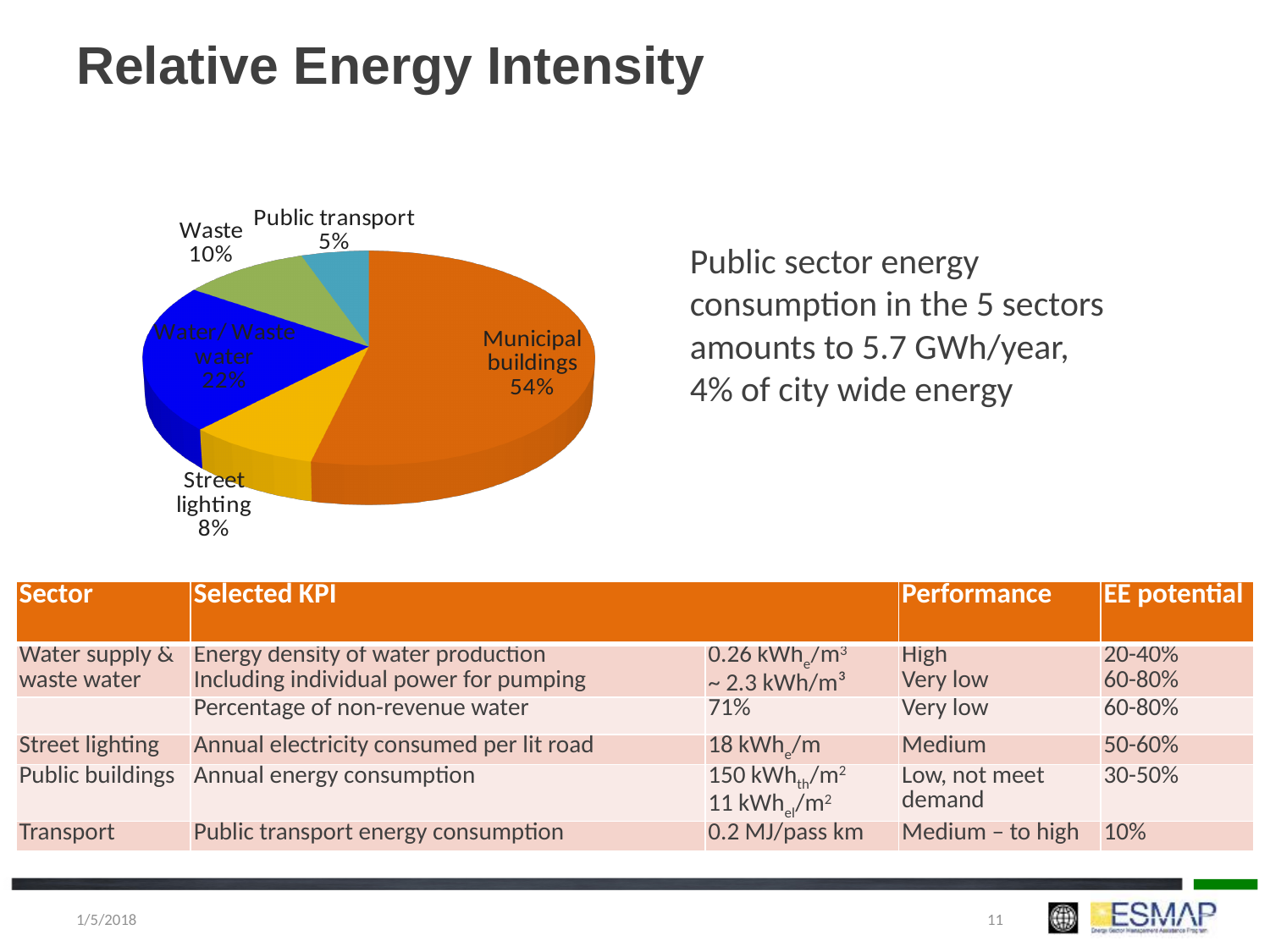

# Relative Energy Intensity

[unsupported chart]

Public sector energy consumption in the 5 sectors
amounts to 5.7 GWh/year,
4% of city wide energy
| Sector | Selected KPI |  | Performance | EE potential |
| --- | --- | --- | --- | --- |
| Water supply & waste water | Energy density of water production Including individual power for pumping | 0.26 kWhe/m3 ~ 2.3 kWh/m³ | High Very low | 20-40% 60-80% |
|  | Percentage of non-revenue water | 71% | Very low | 60-80% |
| Street lighting | Annual electricity consumed per lit road | 18 kWhe/m | Medium | 50-60% |
| Public buildings | Annual energy consumption | 150 kWhth/m2 11 kWhel/m2 | Low, not meet demand | 30-50% |
| Transport | Public transport energy consumption | 0.2 MJ/pass km | Medium – to high | 10% |
1/5/2018
11